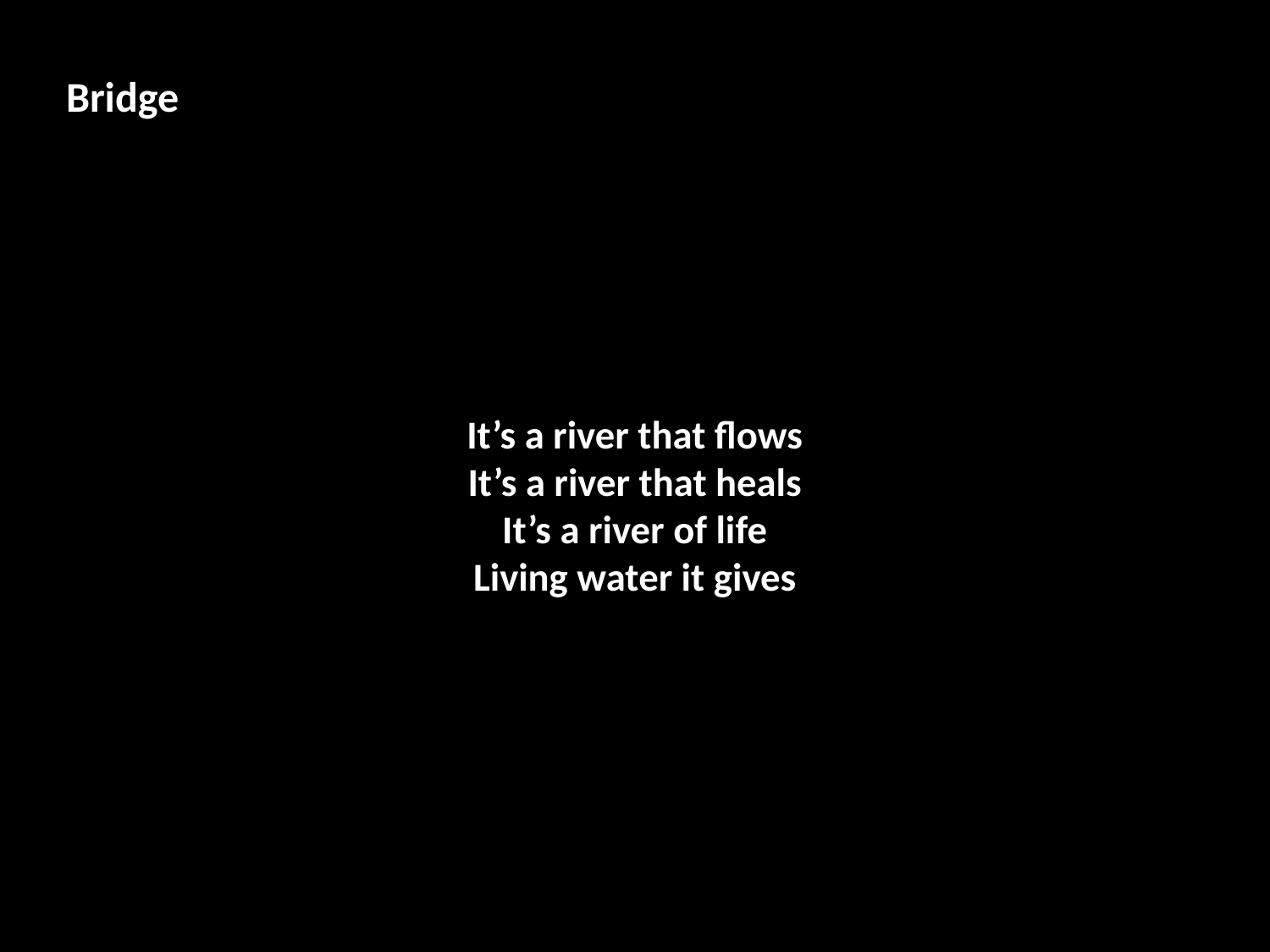

Bridge
# It’s a river that flows It’s a river that heals It’s a river of life Living water it gives